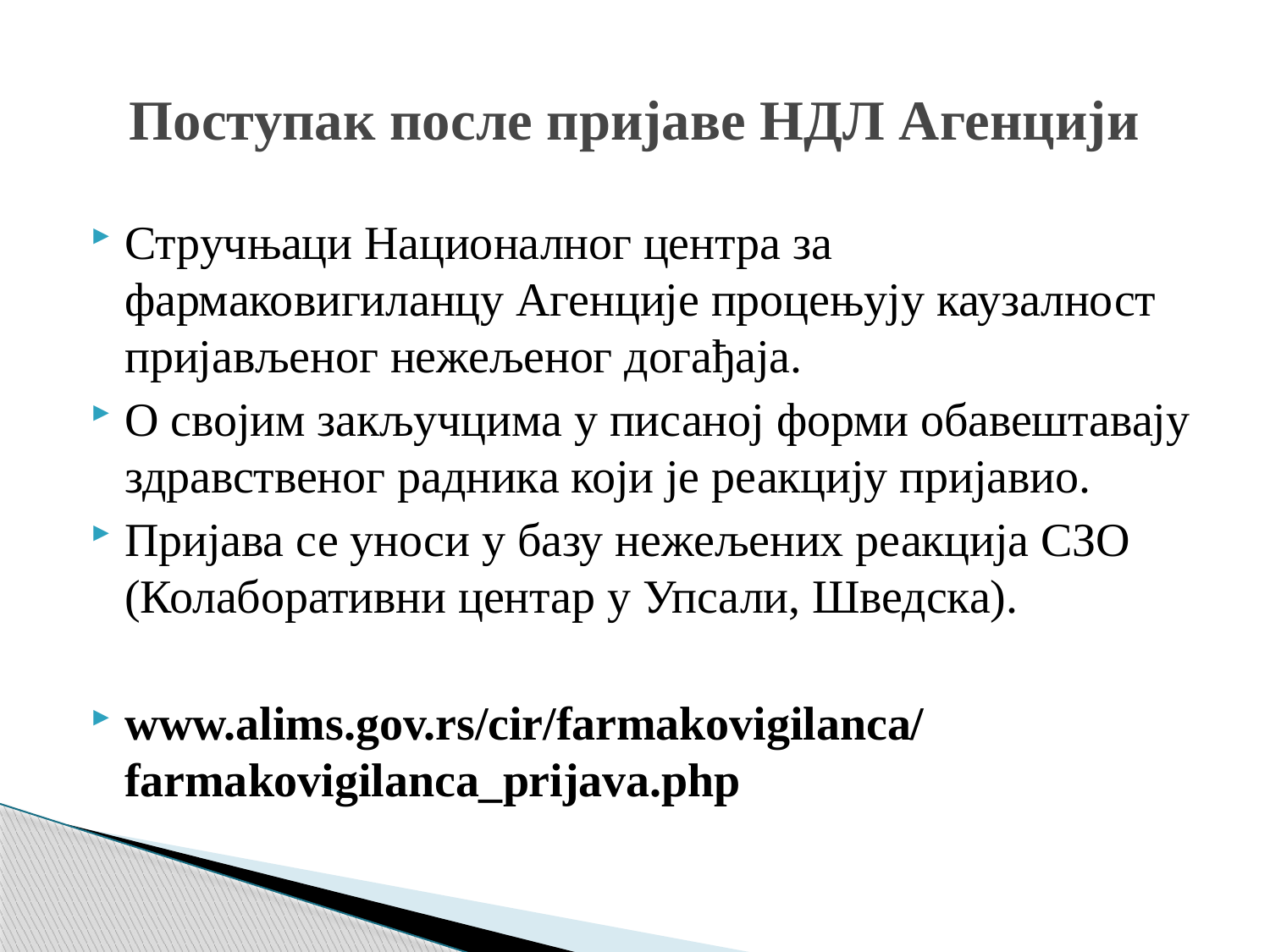

# Поступак после пријаве НДЛ Агенцији
Стручњаци Националног центра за фармаковигиланцу Агенције процењују каузалност пријављеног нежељеног догађаја.
О својим закључцима у писаној форми обавештавају здравственог радника који је реакцију пријавио.
Пријава се уноси у базу нежељених реакција СЗО (Колаборативни центар у Упсали, Шведска).

www.alims.gov.rs/cir/farmakovigilanca/farmakovigilanca_prijava.php